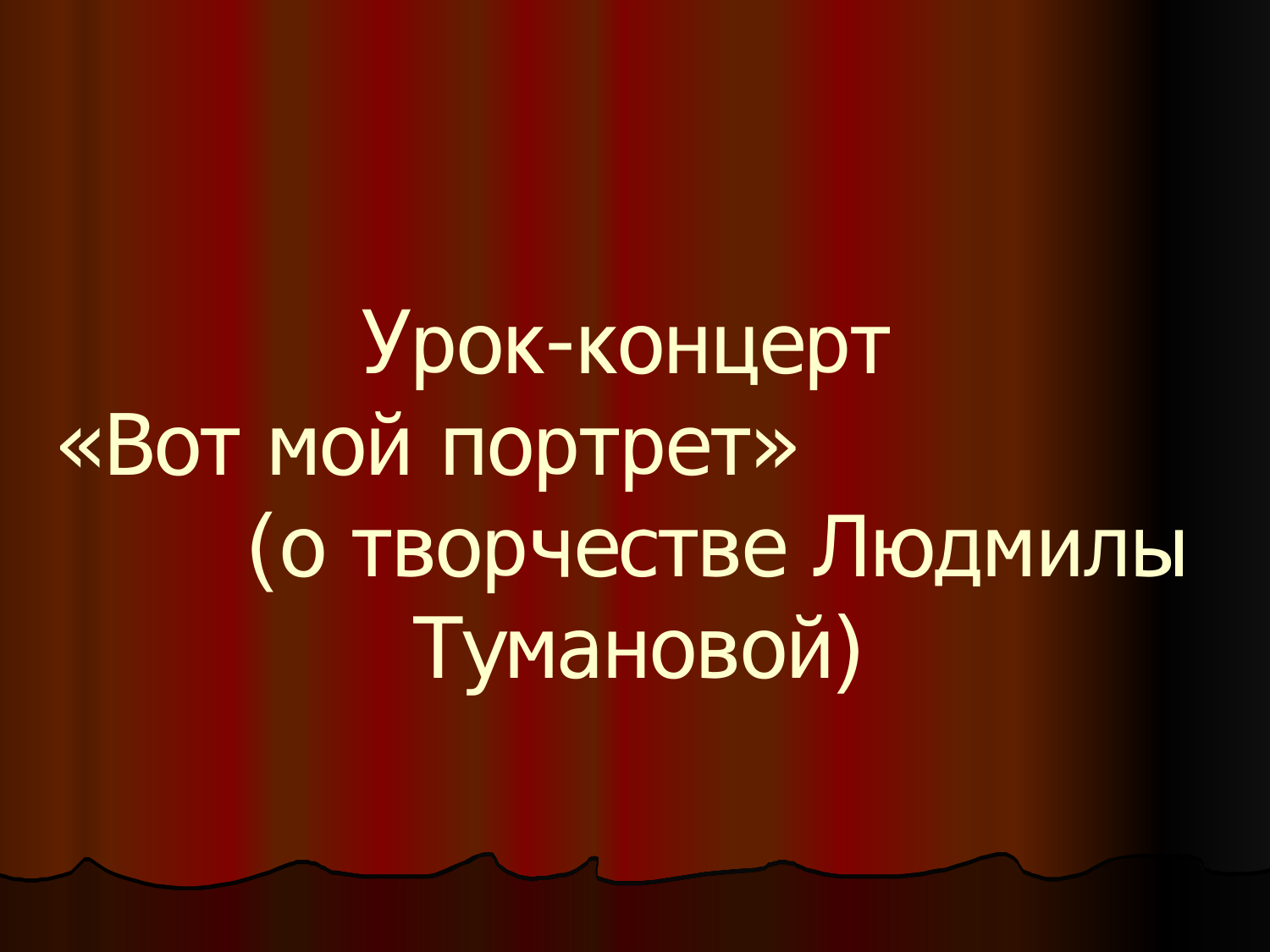

# Урок-концерт «Вот мой портрет»                       (о творчестве Людмилы Тумановой)